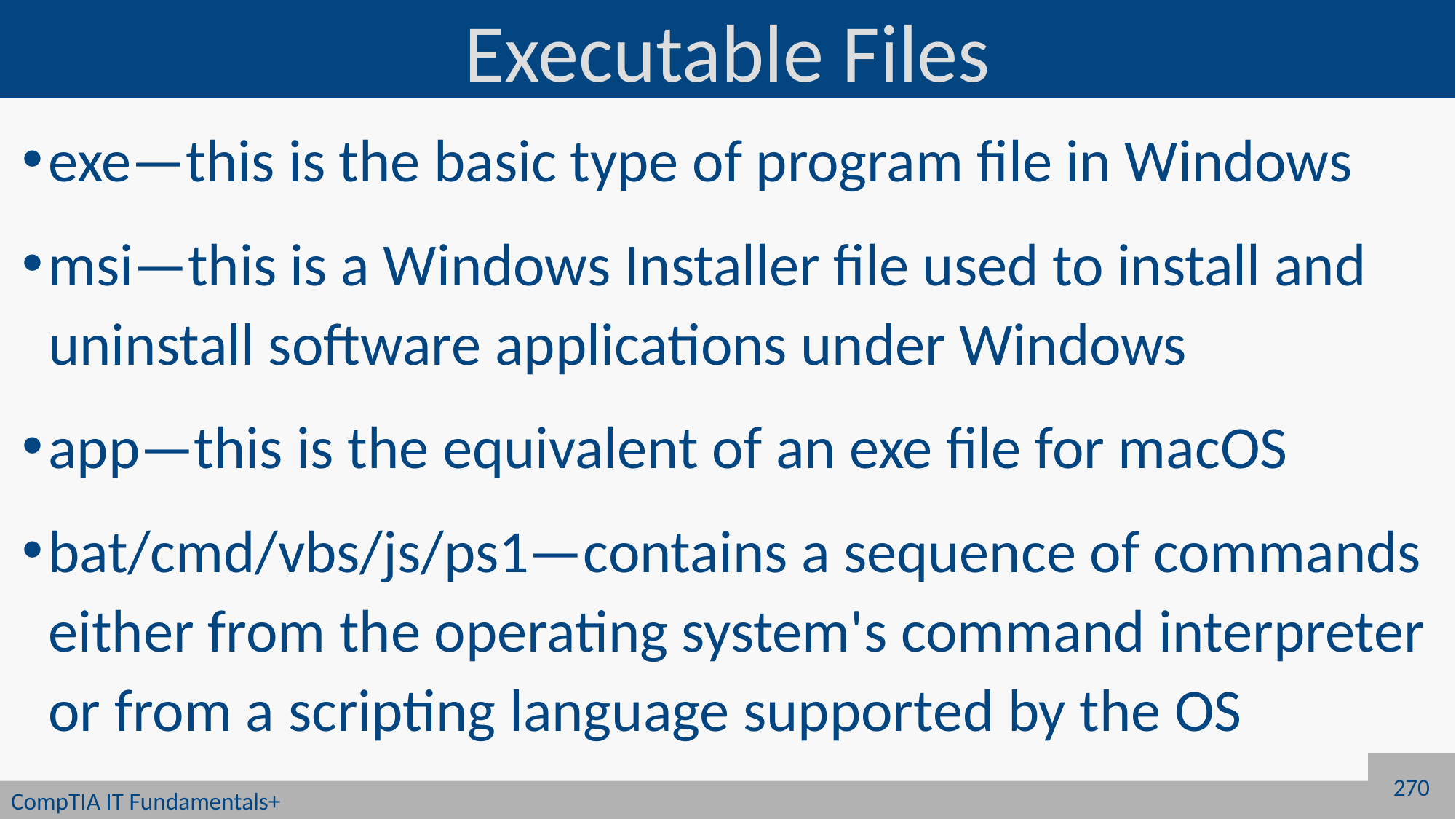

# Executable Files
exe—this is the basic type of program file in Windows
msi—this is a Windows Installer file used to install and uninstall software applications under Windows
app—this is the equivalent of an exe file for macOS
bat/cmd/vbs/js/ps1—contains a sequence of commands either from the operating system's command interpreter or from a scripting language supported by the OS

270
CompTIA IT Fundamentals+